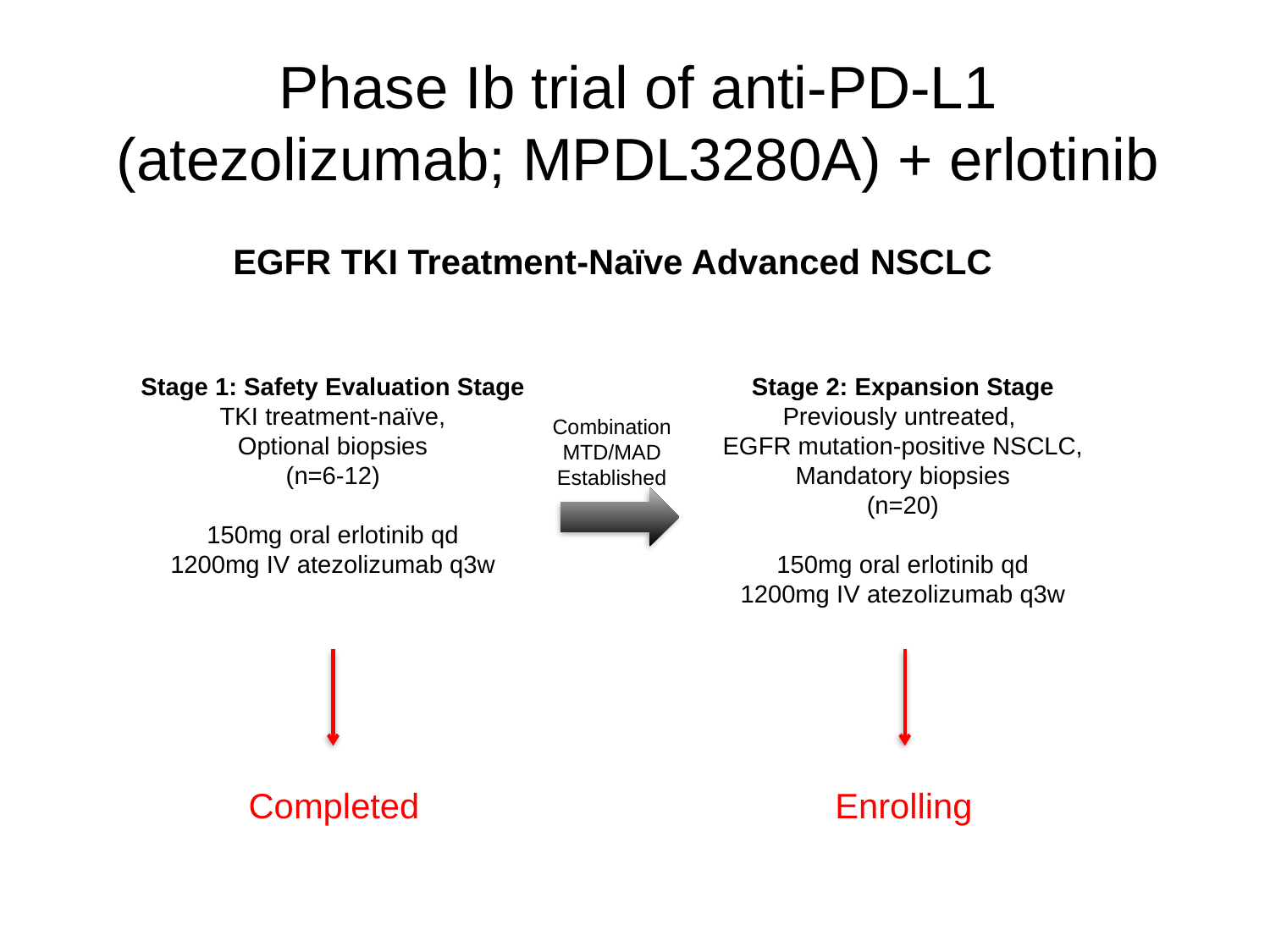

# Phase Ib trial of anti-PD-L1 (atezolizumab; MPDL3280A) + erlotinib
EGFR TKI Treatment-Naïve Advanced NSCLC
Stage 1: Safety Evaluation Stage
TKI treatment-naïve,
Optional biopsies
(n=6-12)

150mg oral erlotinib qd
1200mg IV atezolizumab q3w
Completed
Stage 2: Expansion Stage
Previously untreated,
EGFR mutation-positive NSCLC,
Mandatory biopsies
(n=20)

150mg oral erlotinib qd
1200mg IV atezolizumab q3w
Enrolling
Combination
MTD/MAD
Established

Protocol WP29158 - SIV Training - CONFIDENTIAL - Version November 2014